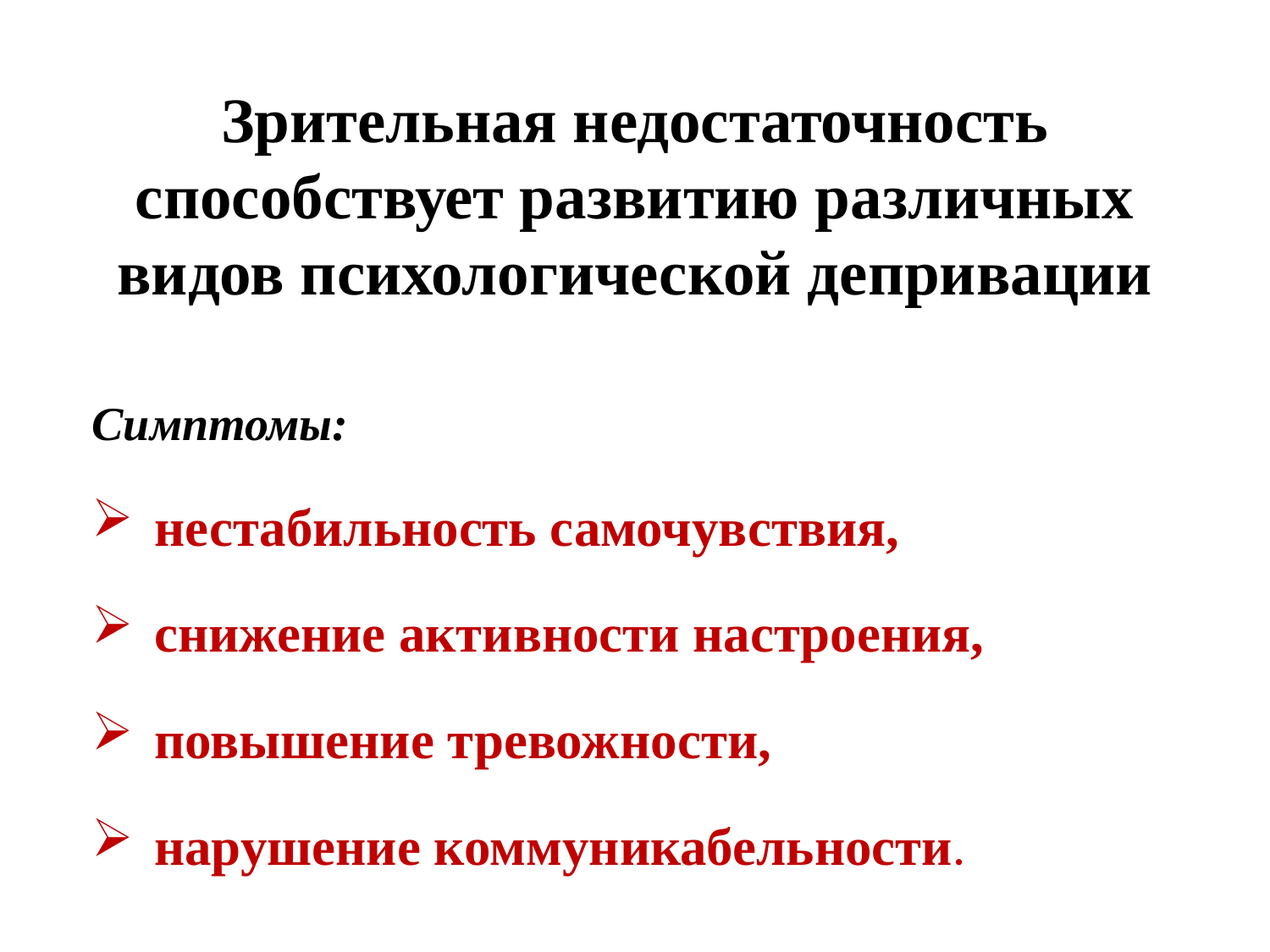

# Зрительная недостаточность способствует развитию различных видов психологической депривации
Симптомы:
  нестабильность самочувствия,
  снижение активности настроения,
  повышение тревожности,
  нарушение коммуникабельности.